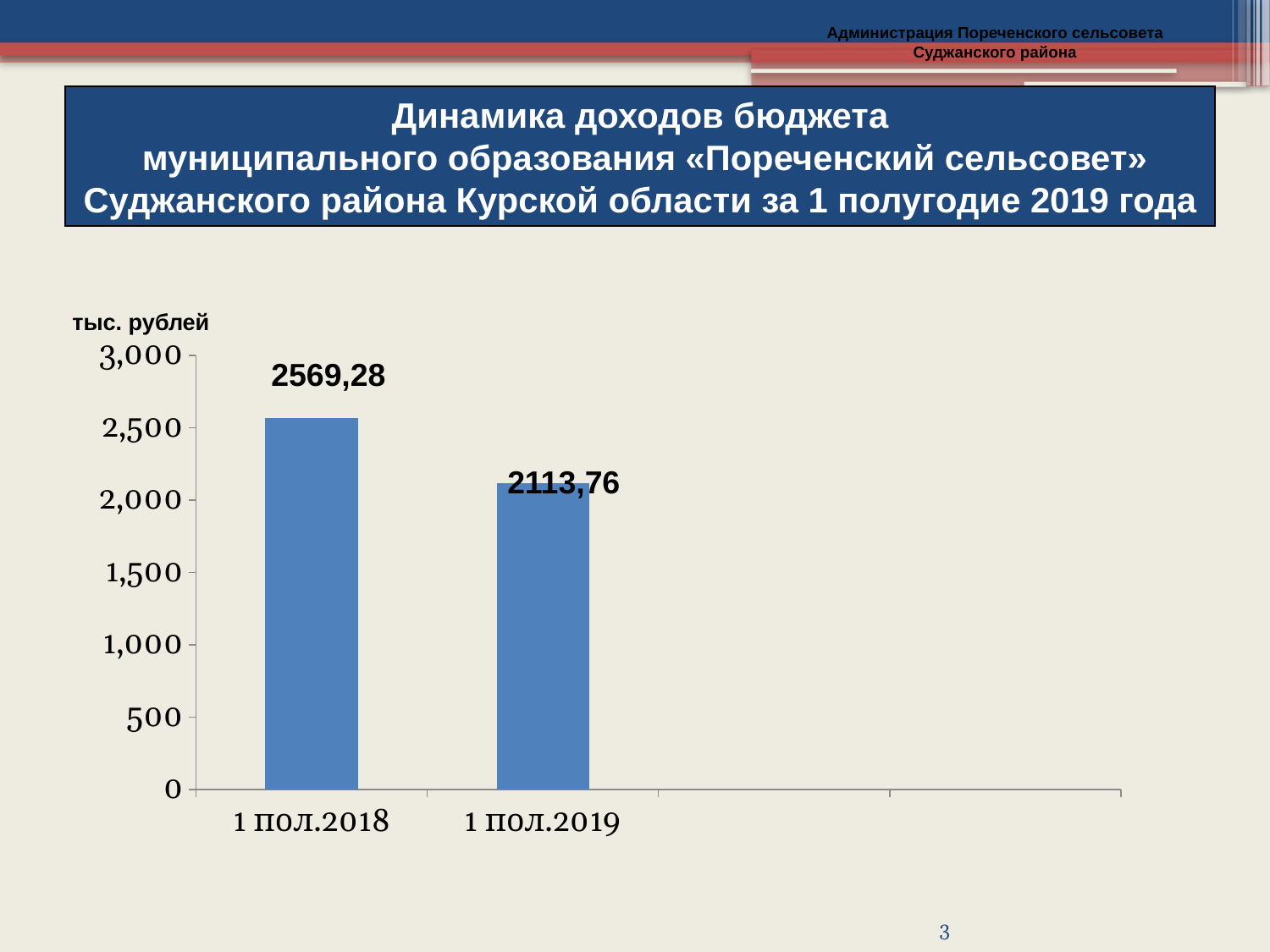

Администрация Пореченского сельсовета Суджанского района
Динамика доходов бюджета
 муниципального образования «Пореченский сельсовет»
Суджанского района Курской области за 1 полугодие 2019 года
тыс. рублей

### Chart

| Category | Бюджет Боковского сельского поселения |  |
|---|---|---|
| 1 пол.2018 | 2569.28 | None |
| 1 пол.2019 | 2113.76 | None |
2569,28

2113,76

3